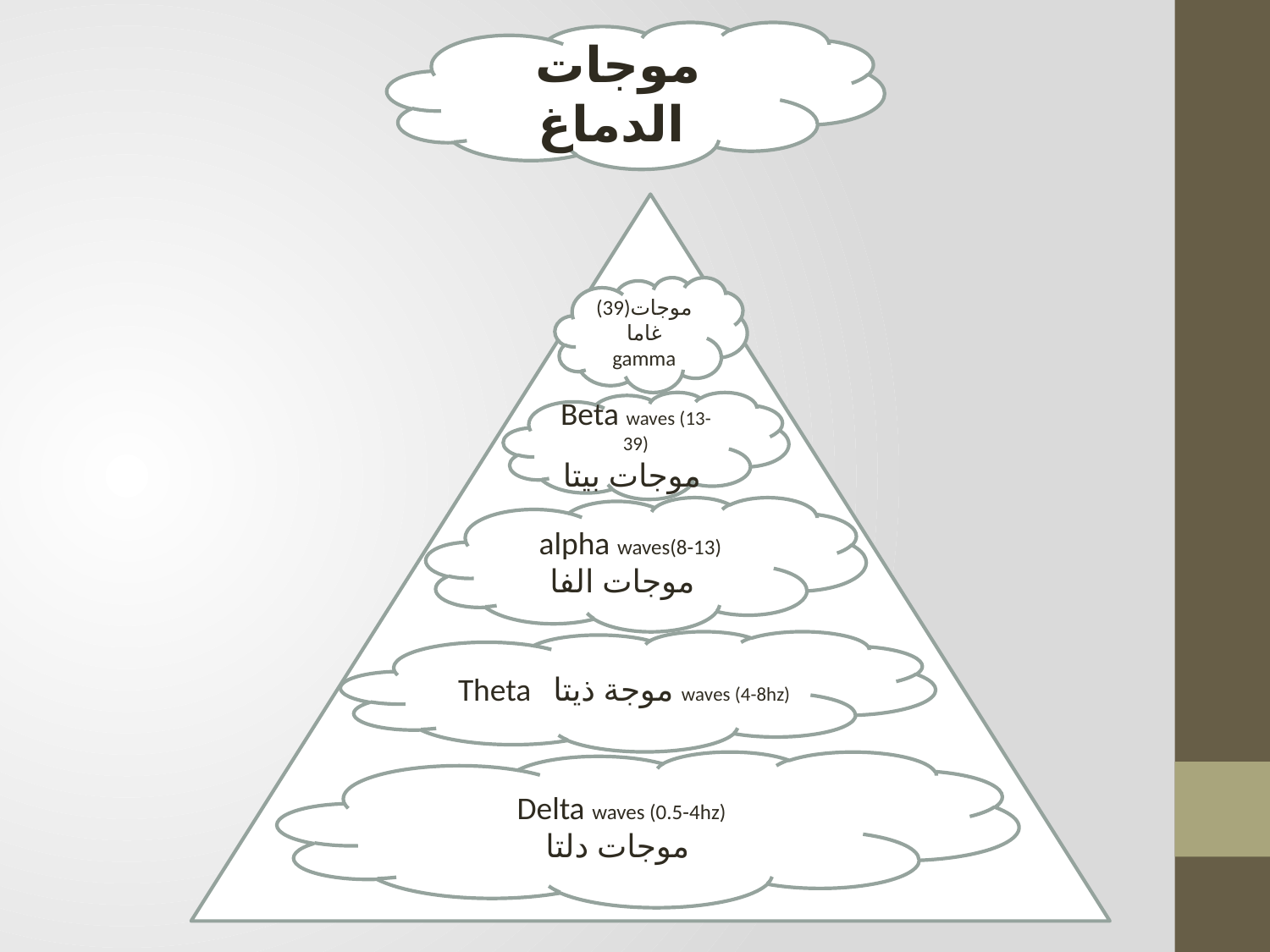

موجات الدماغ

(39)موجات غاما gamma
Beta waves (13-39)
موجات بيتا

alpha waves(8-13)
موجات الفا

  Theta   موجة ذيتا waves (4-8hz)
Delta waves (0.5-4hz)
موجات دلتا